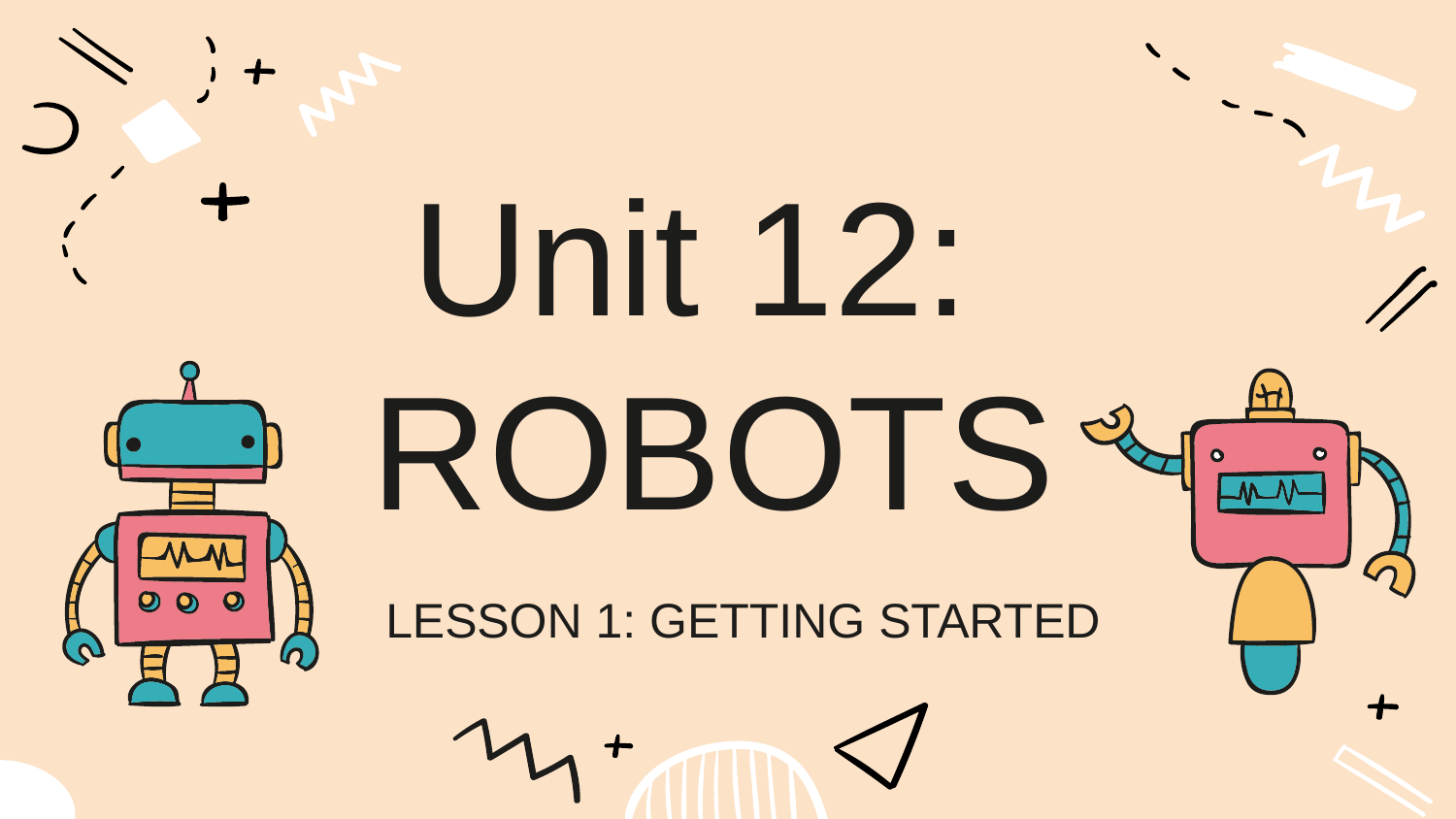

# Unit 12: ROBOTS

LESSON 1: GETTING STARTED